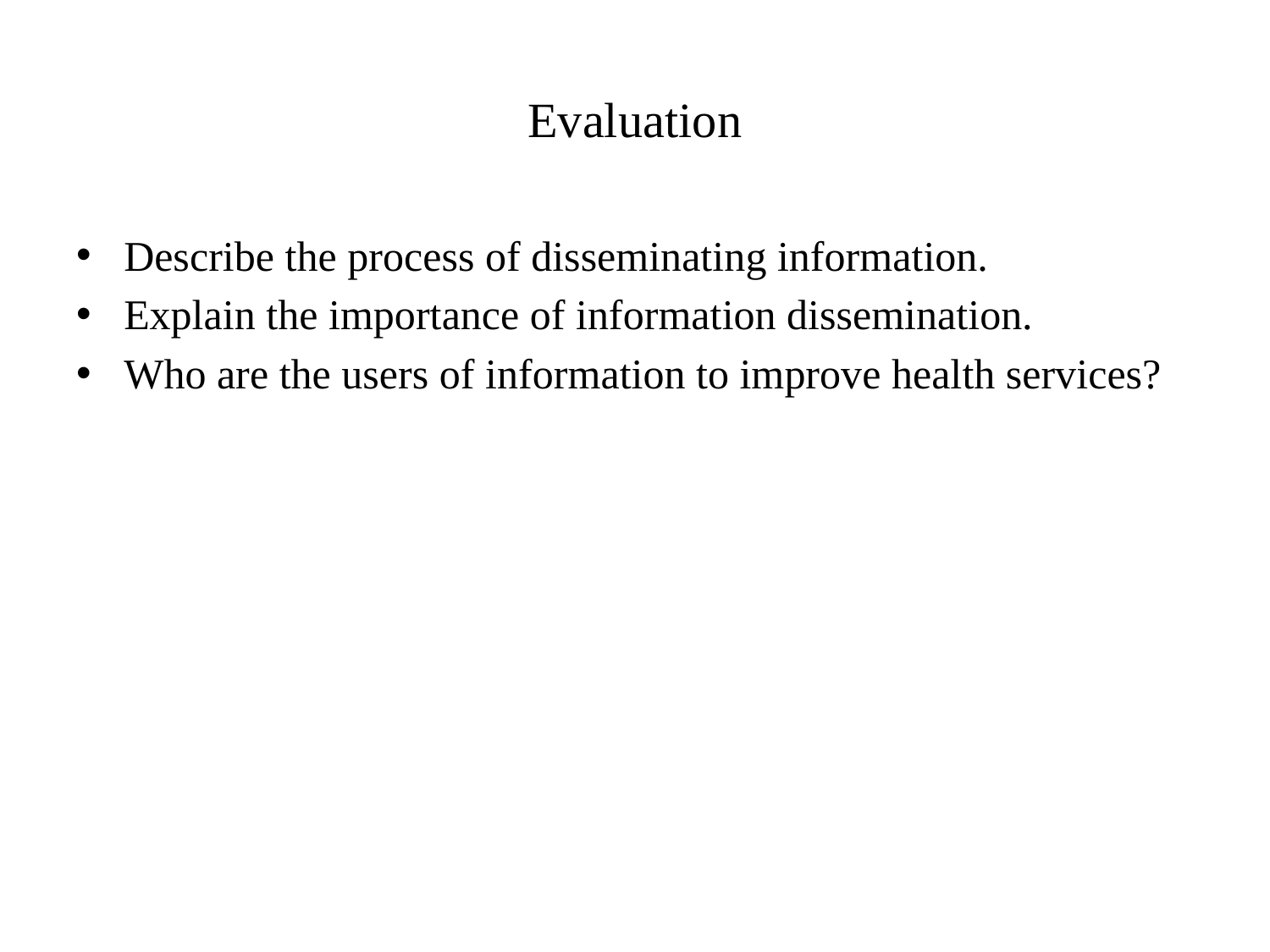

# Evaluation
Describe the process of disseminating information.
Explain the importance of information dissemination.
Who are the users of information to improve health services?